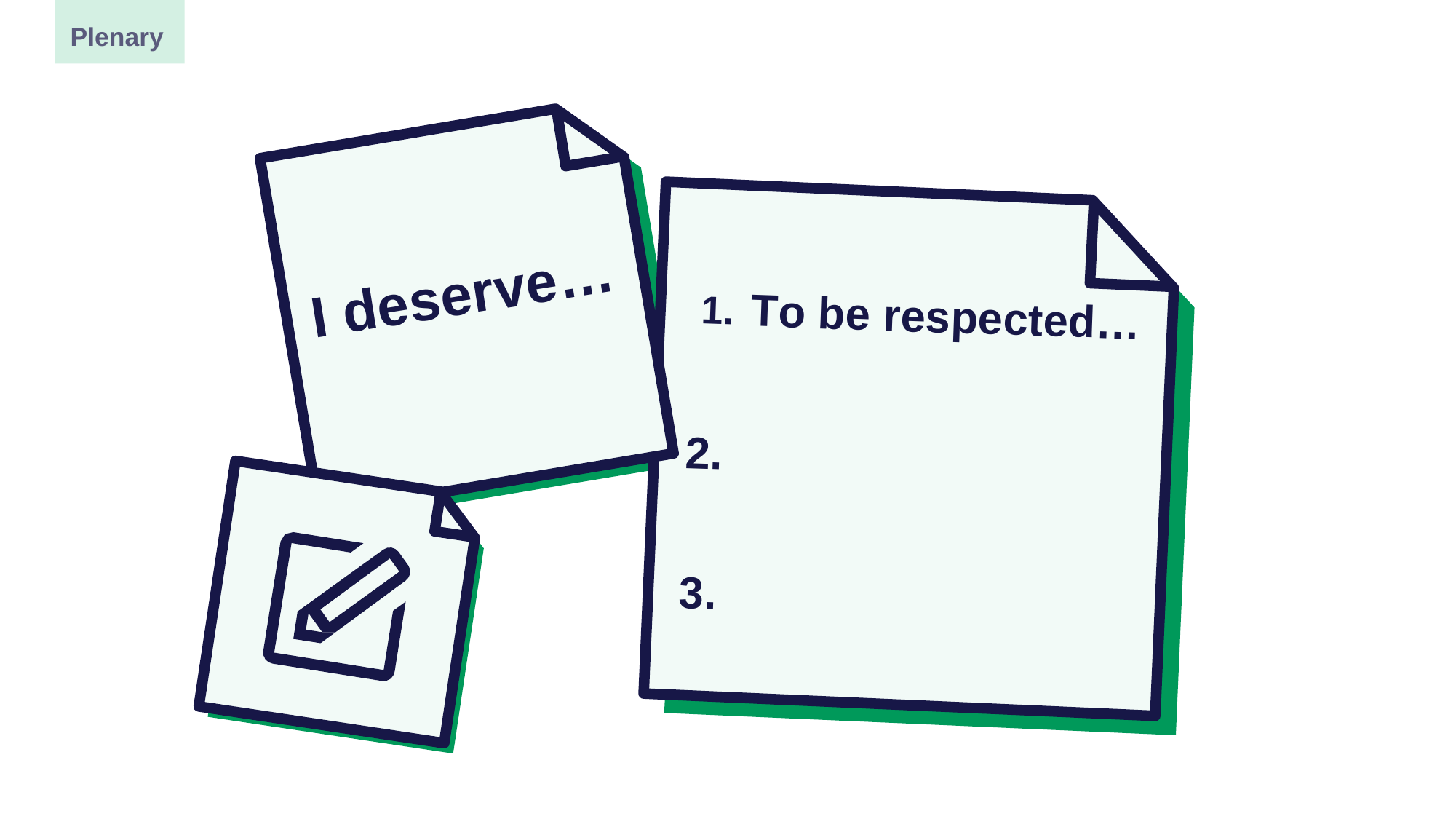

Plenary

I deserve…
1. To be respected…
2.

3.